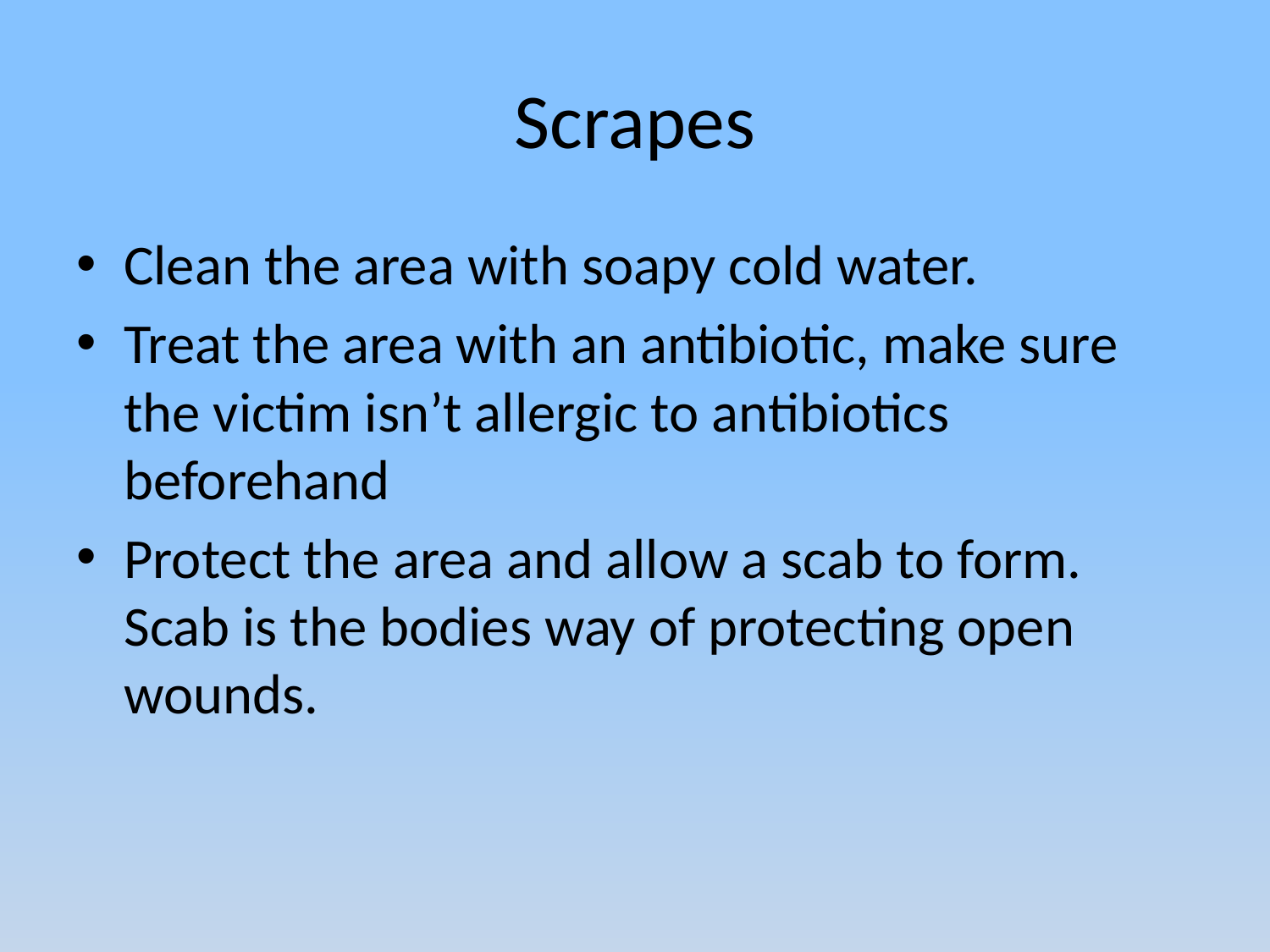

# Scrapes
Clean the area with soapy cold water.
Treat the area with an antibiotic, make sure the victim isn’t allergic to antibiotics beforehand
Protect the area and allow a scab to form. Scab is the bodies way of protecting open wounds.